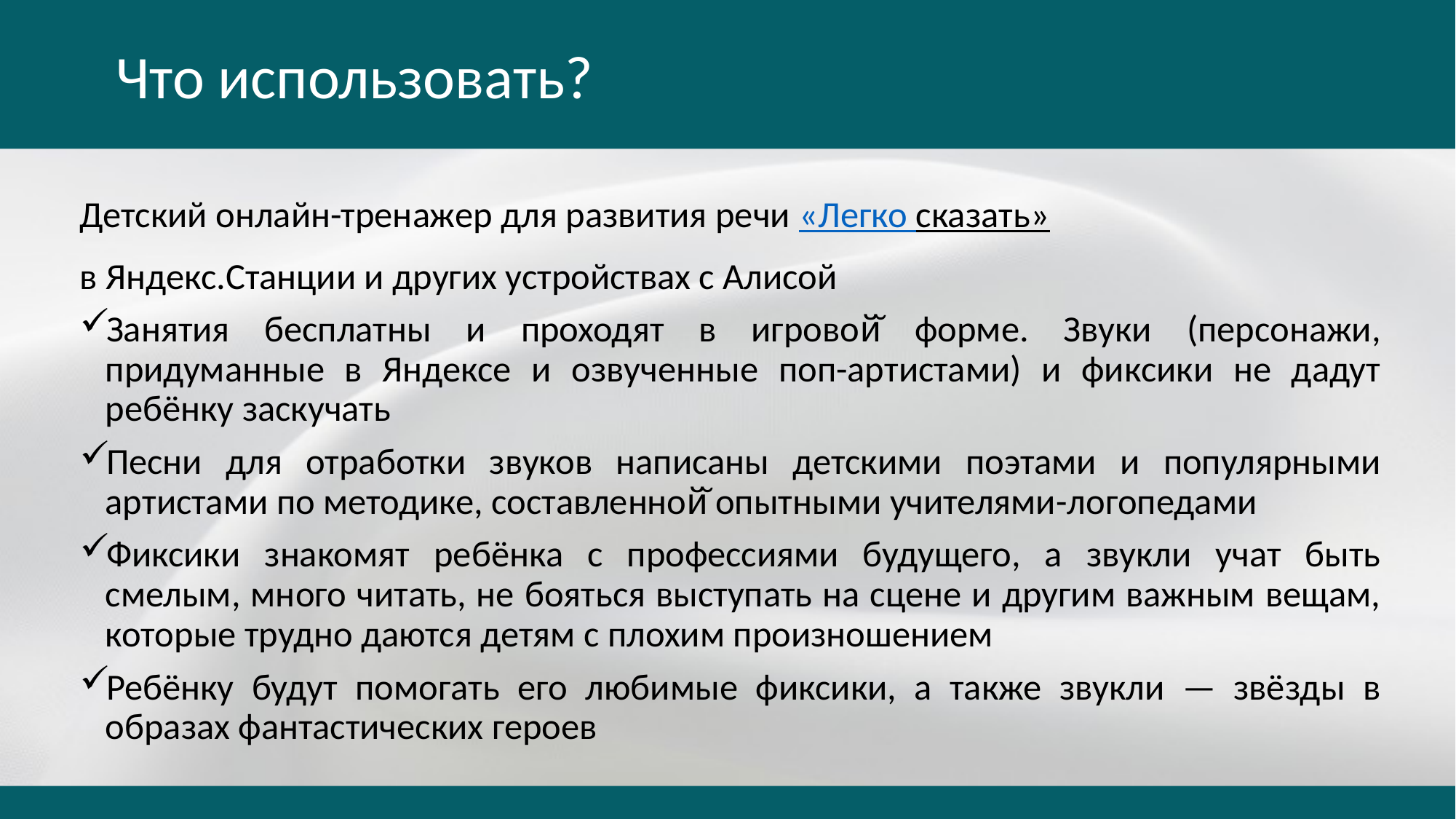

# Что использовать?

Детский онлайн-тренажер для развития речи «Легко сказать»
в Яндекс.Станции и других устройствах с Алисой
Занятия бесплатны и проходят в игровой̆ форме. Звуки (персонажи, придуманные в Яндексе и озвученные поп-артистами) и фиксики не дадут ребёнку заскучать
Песни для отработки звуков написаны детскими поэтами и популярными артистами по методике, составленной̆ опытными учителями-логопедами
Фиксики знакомят ребёнка с профессиями будущего, а звукли учат быть смелым, много читать, не бояться выступать на сцене и другим важным вещам, которые трудно даются детям с плохим произношением
Ребёнку будут помогать его любимые фиксики, а также звукли — звёзды в образах фантастических героев